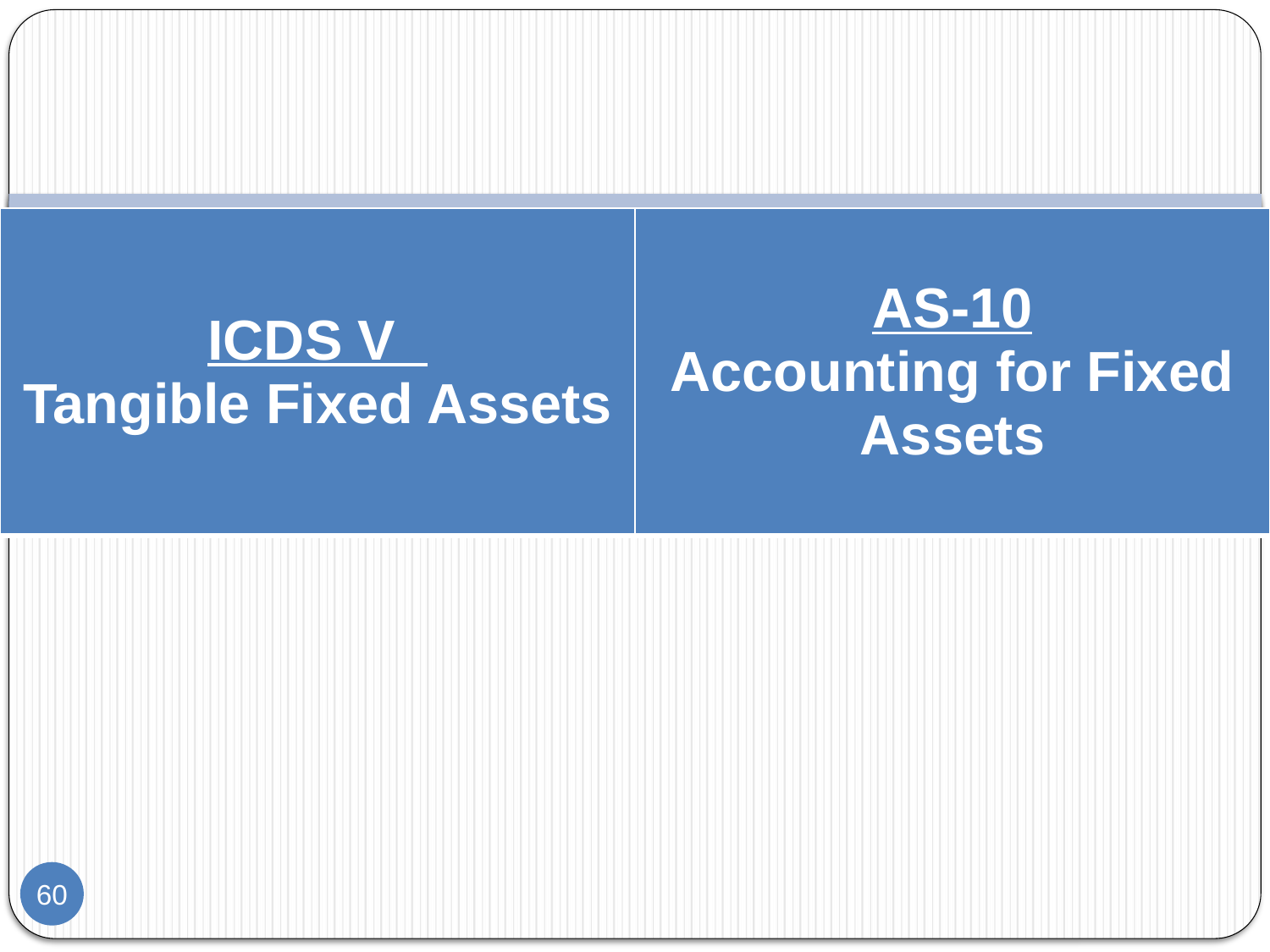

| ICDS V Tangible Fixed Assets | AS-10 Accounting for Fixed Assets |
| --- | --- |
60